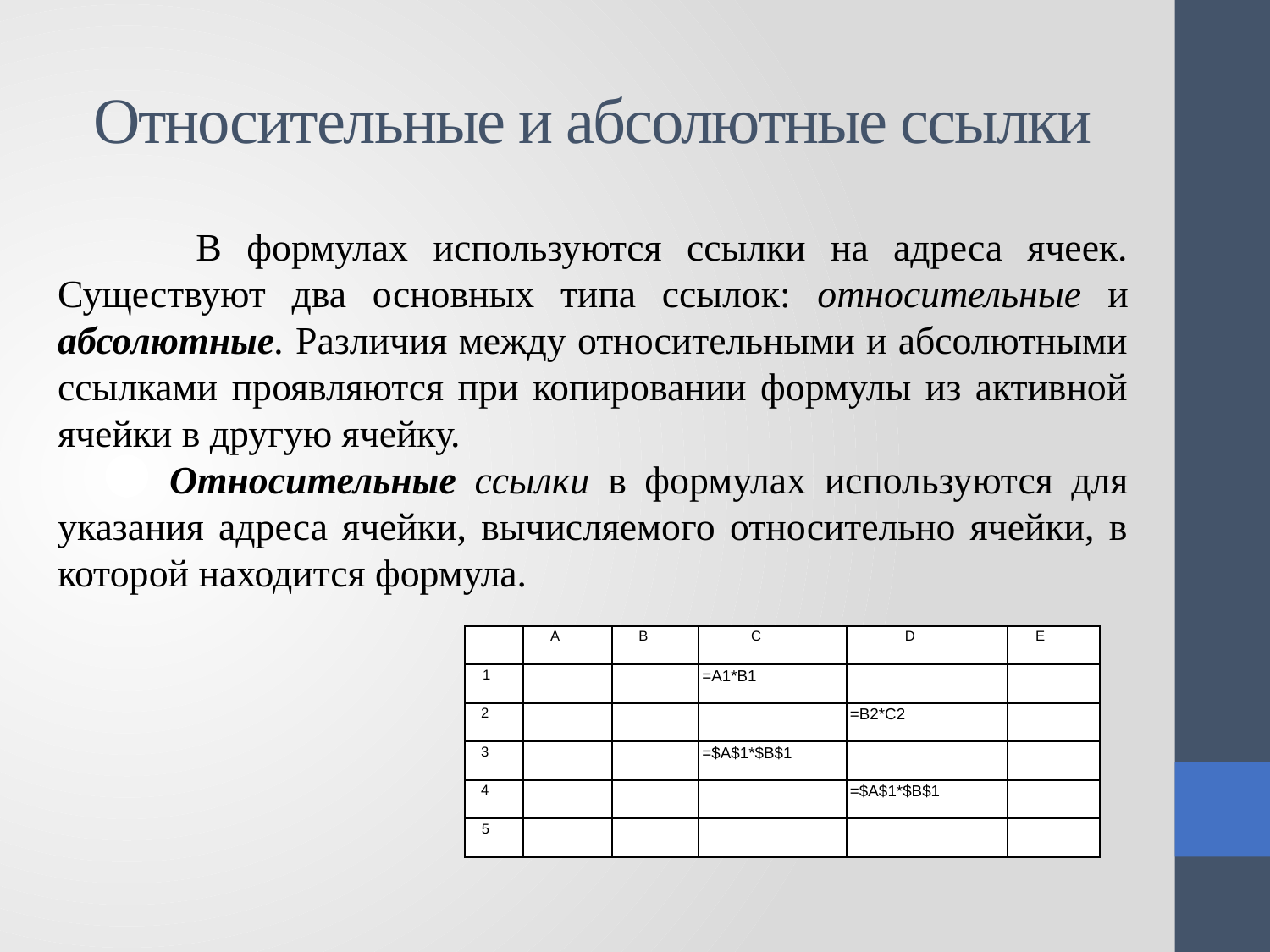

# Относительные и абсолютные ссылки
    В формулах используются ссылки на адреса ячеек. Существуют два основных типа ссылок: относительные и абсолютные. Различия между относительными и абсолютными ссылками проявляются при копировании формулы из активной ячейки в другую ячейку.
    Относительные ссылки в формулах используются для указания адреса ячейки, вычисляемого относительно ячейки, в которой находится формула.

|  | А | В | С | D | Е |
| --- | --- | --- | --- | --- | --- |
| 1 |  |  | =А1\*В1 |  |  |
| 2 |  |  |  | =В2\*С2 |  |
| 3 |  |  | =$А$1\*$В$1 |  |  |
| 4 |  |  |  | =$А$1\*$В$1 |  |
| 5 |  |  |  |  |  |